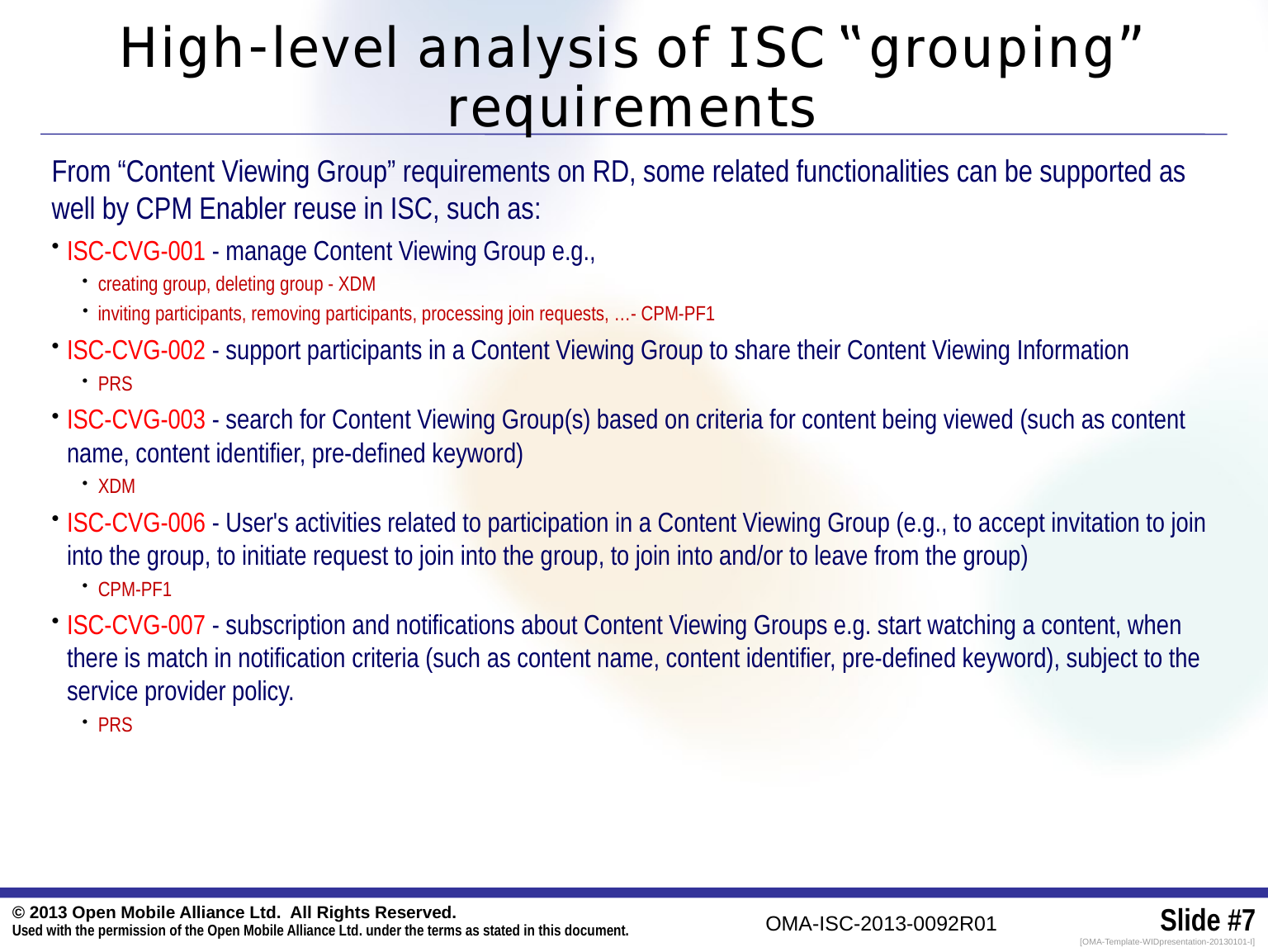

# High-level analysis of ISC “grouping” requirements
From “Content Viewing Group” requirements on RD, some related functionalities can be supported as well by CPM Enabler reuse in ISC, such as:
ISC-CVG-001 - manage Content Viewing Group e.g.,
creating group, deleting group - XDM
inviting participants, removing participants, processing join requests, …- CPM-PF1
ISC-CVG-002 - support participants in a Content Viewing Group to share their Content Viewing Information
PRS
ISC-CVG-003 - search for Content Viewing Group(s) based on criteria for content being viewed (such as content name, content identifier, pre-defined keyword)
XDM
ISC-CVG-006 - User's activities related to participation in a Content Viewing Group (e.g., to accept invitation to join into the group, to initiate request to join into the group, to join into and/or to leave from the group)
CPM-PF1
ISC-CVG-007 - subscription and notifications about Content Viewing Groups e.g. start watching a content, when  there is match in notification criteria (such as content name, content identifier, pre-defined keyword), subject to the service provider policy.
PRS